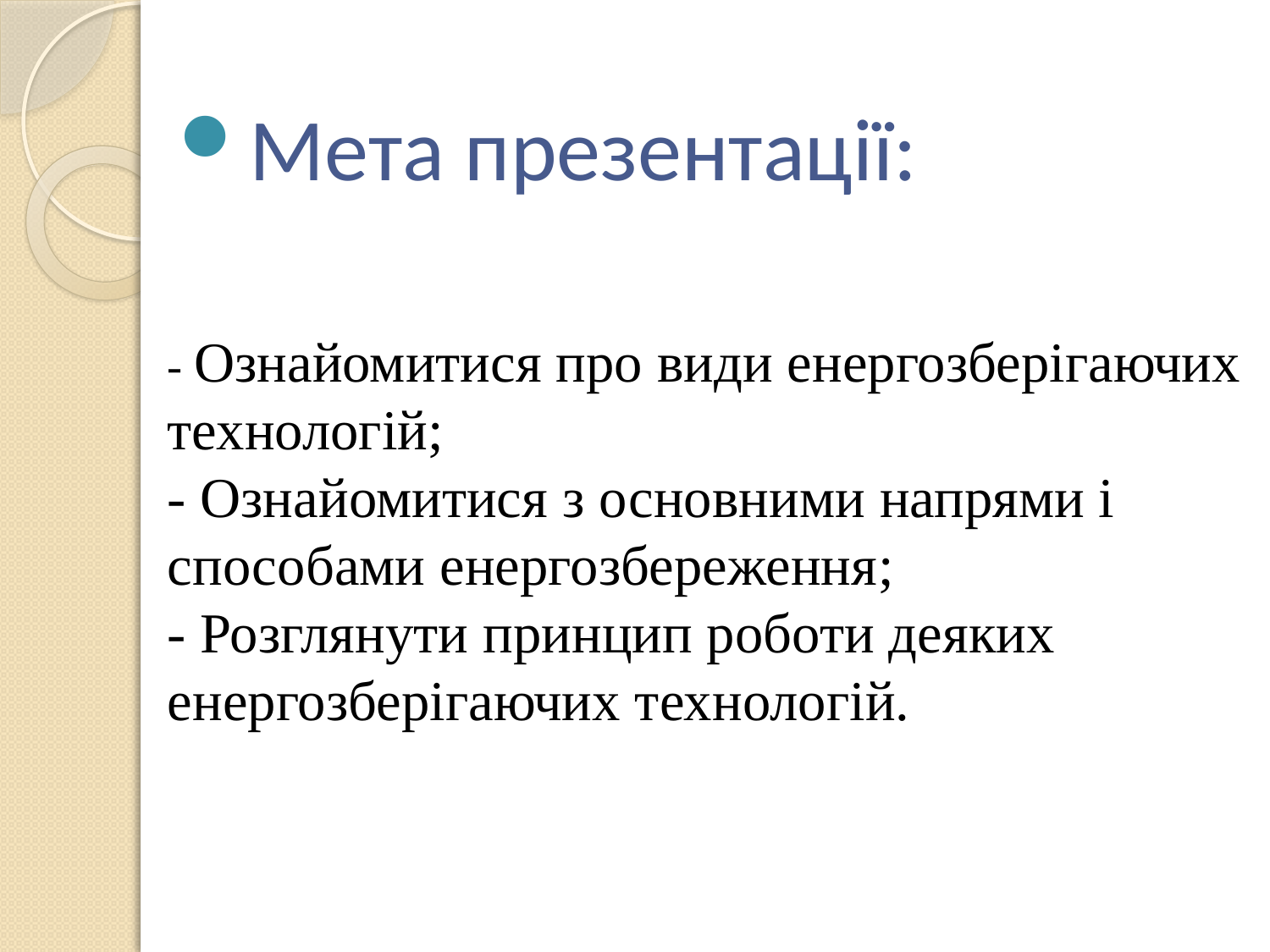

Мета презентації:
# - Ознайомитися про види енергозберігаючих технологій; - Ознайомитися з основними напрями і способами енергозбереження; - Розглянути принцип роботи деяких енергозберігаючих технологій.